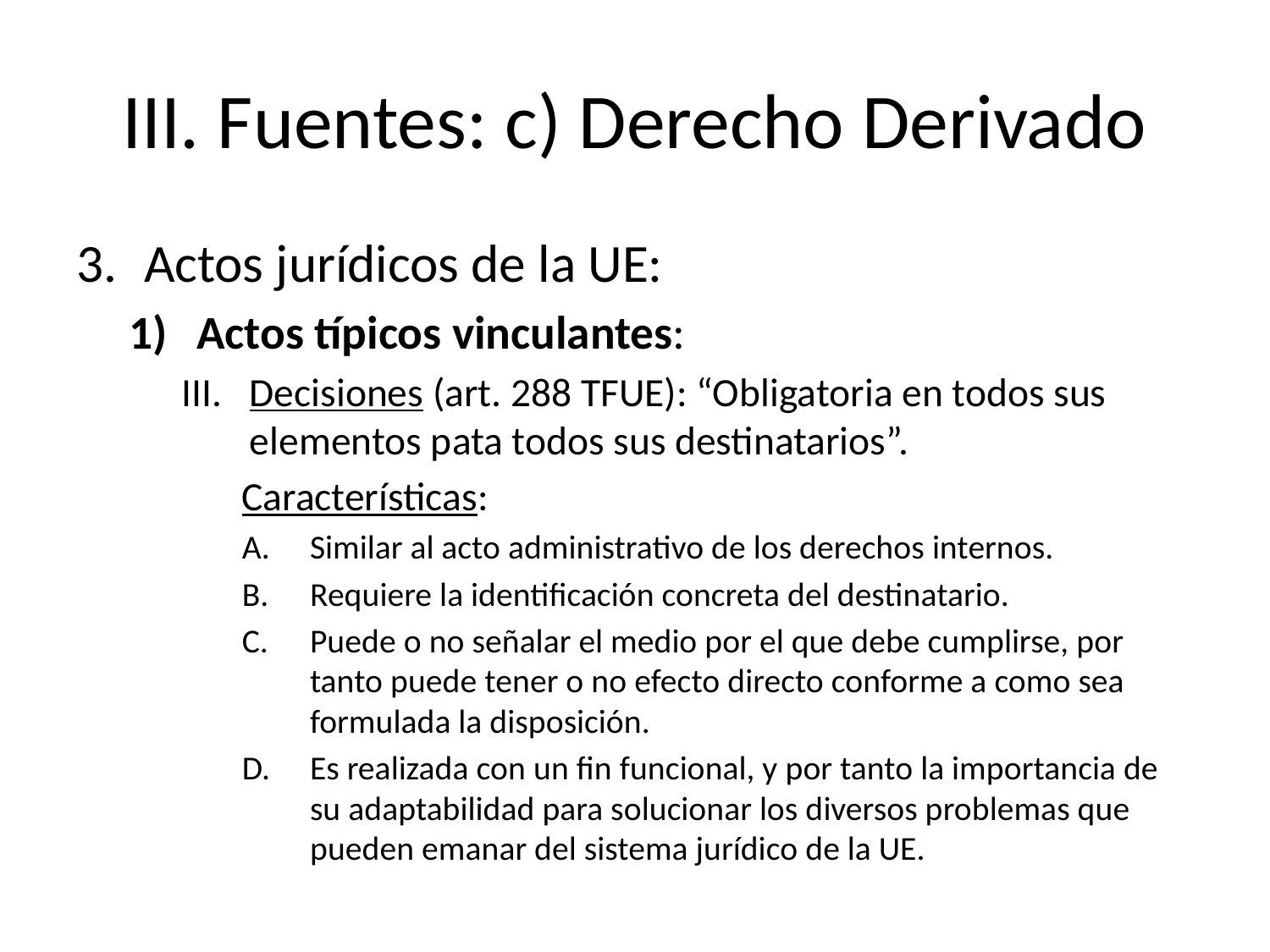

# III. Fuentes: c) Derecho Derivado
Actos jurídicos de la UE:
Actos típicos vinculantes:
Decisiones (art. 288 TFUE): “Obligatoria en todos sus elementos pata todos sus destinatarios”.
	Características:
Similar al acto administrativo de los derechos internos.
Requiere la identificación concreta del destinatario.
Puede o no señalar el medio por el que debe cumplirse, por tanto puede tener o no efecto directo conforme a como sea formulada la disposición.
Es realizada con un fin funcional, y por tanto la importancia de su adaptabilidad para solucionar los diversos problemas que pueden emanar del sistema jurídico de la UE.